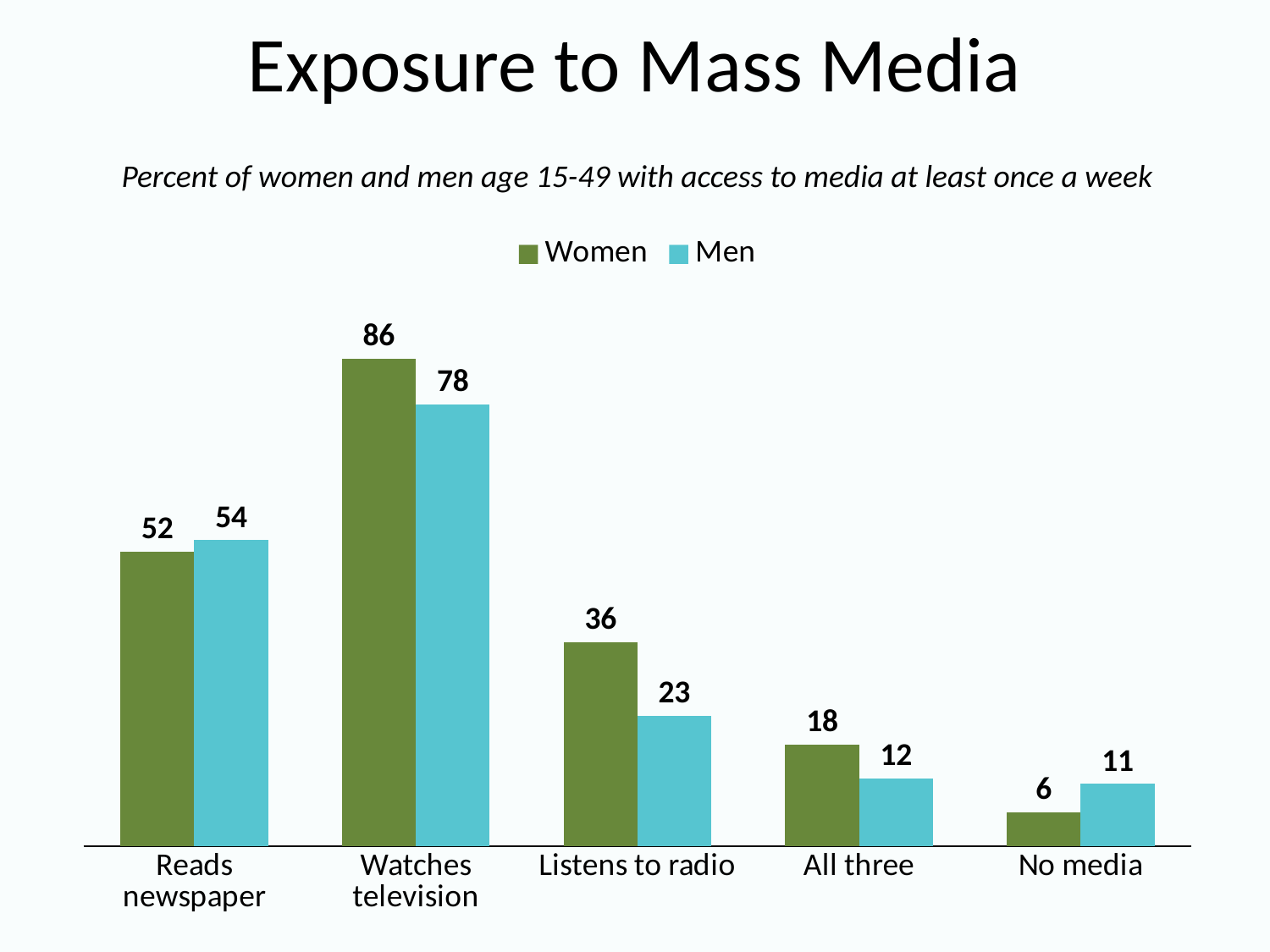

# Exposure to Mass Media
Percent of women and men age 15-49 with access to media at least once a week

### Chart

| Category | Women | Men |
|---|---|---|
| Reads newspaper | 52.0 | 54.0 |
| Watches television | 86.0 | 78.0 |
| Listens to radio | 36.0 | 23.0 |
| All three | 18.0 | 12.0 |
| No media | 6.0 | 11.0 |